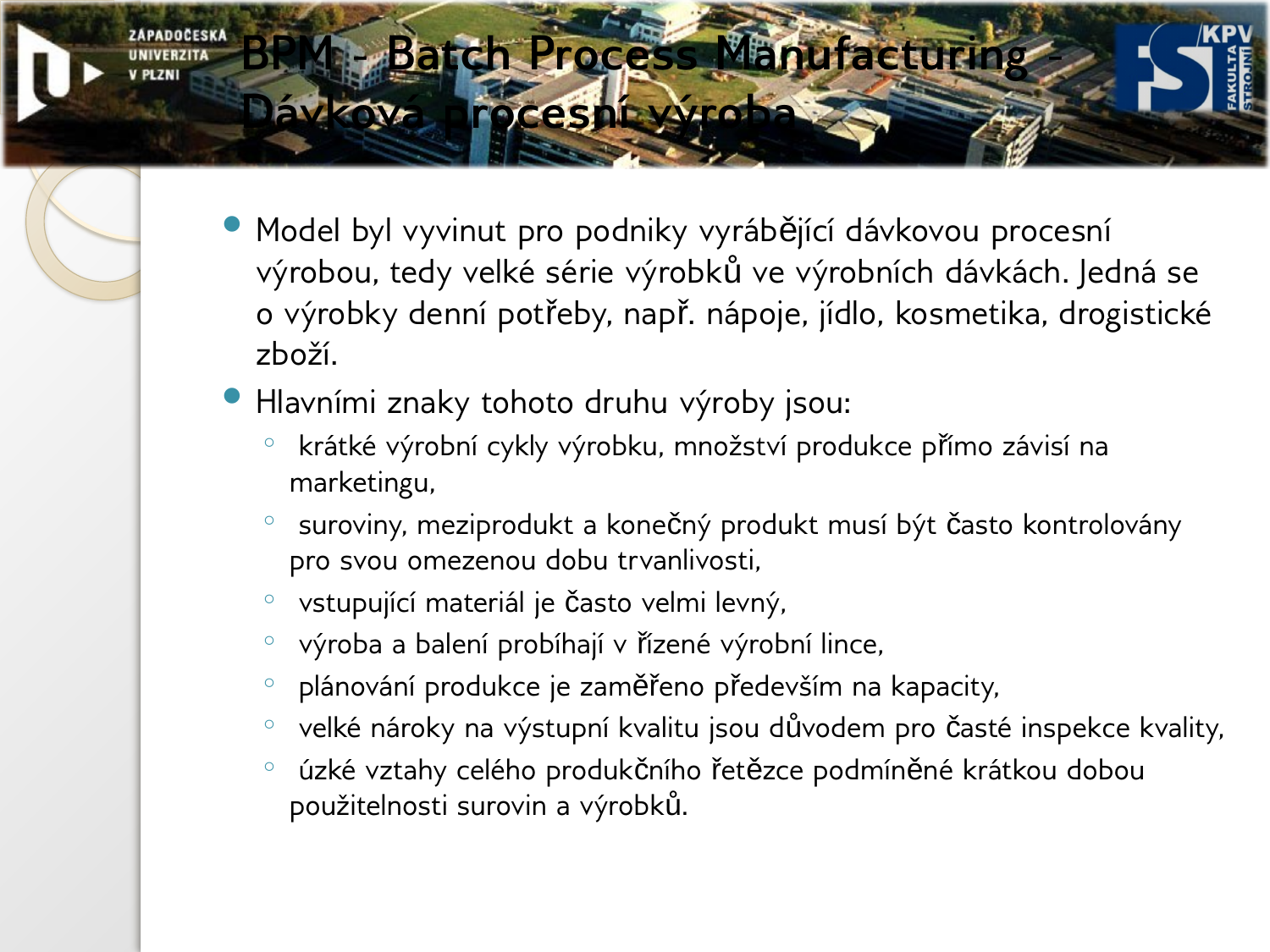

# BPM - Batch Process Manufacturing - Dávková procesní výroba
Model byl vyvinut pro podniky vyrábějící dávkovou procesní výrobou, tedy velké série výrobků ve výrobních dávkách. Jedná se o výrobky denní potřeby, např. nápoje, jídlo, kosmetika, drogistické zboží.
Hlavními znaky tohoto druhu výroby jsou:
 krátké výrobní cykly výrobku, množství produkce přímo závisí na marketingu,
 suroviny, meziprodukt a konečný produkt musí být často kontrolovány pro svou omezenou dobu trvanlivosti,
 vstupující materiál je často velmi levný,
 výroba a balení probíhají v řízené výrobní lince,
 plánování produkce je zaměřeno především na kapacity,
 velké nároky na výstupní kvalitu jsou důvodem pro časté inspekce kvality,
 úzké vztahy celého produkčního řetězce podmíněné krátkou dobou použitelnosti surovin a výrobků.